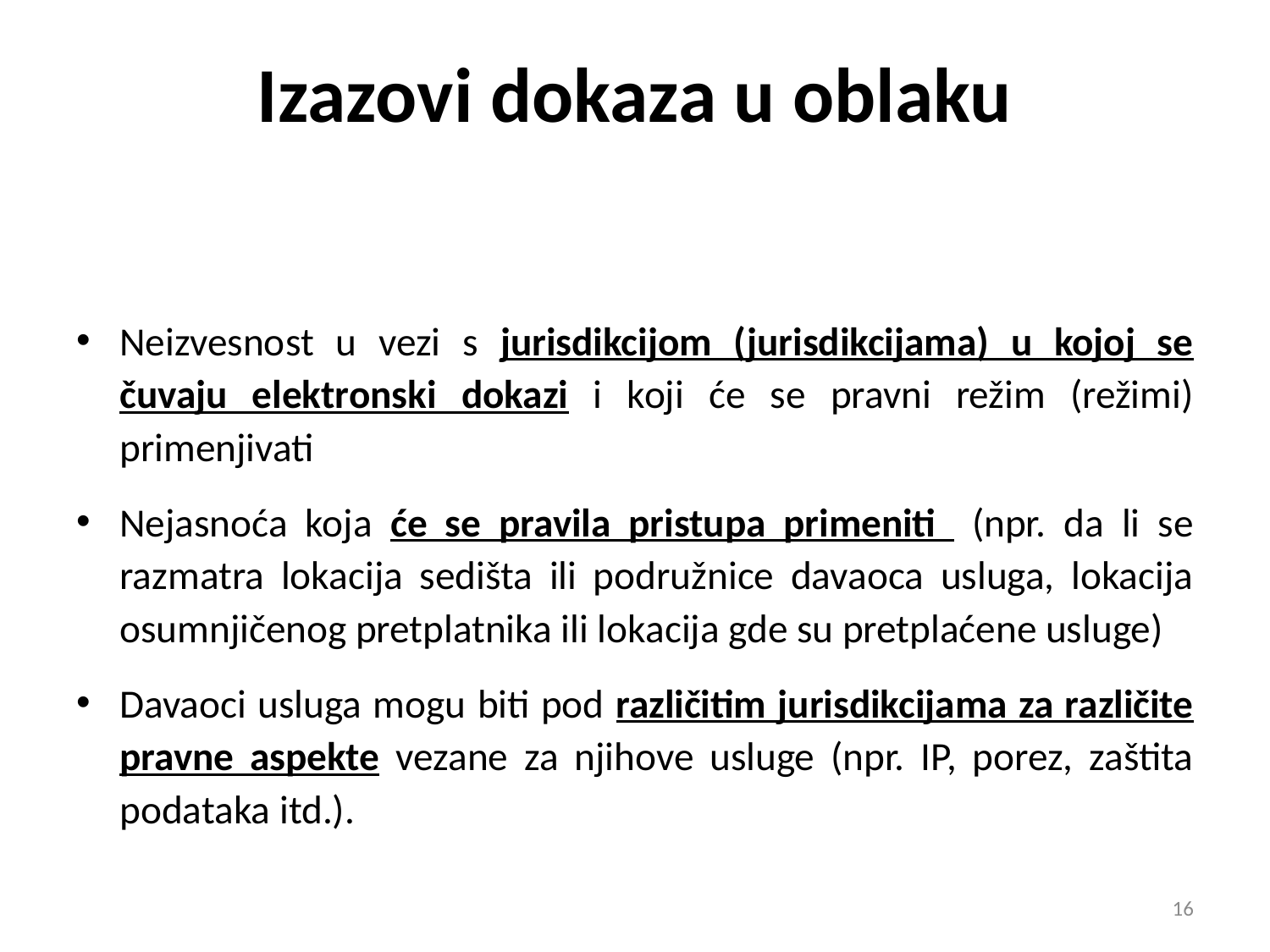

# Izazovi dokaza u oblaku
Neizvesnost u vezi s jurisdikcijom (jurisdikcijama) u kojoj se čuvaju elektronski dokazi i koji će se pravni režim (režimi) primenjivati
Nejasnoća koja će se pravila pristupa primeniti  (npr. da li se razmatra lokacija sedišta ili podružnice davaoca usluga, lokacija osumnjičenog pretplatnika ili lokacija gde su pretplaćene usluge)
Davaoci usluga mogu biti pod različitim jurisdikcijama za različite pravne aspekte vezane za njihove usluge (npr. IP, porez, zaštita podataka itd.).
16